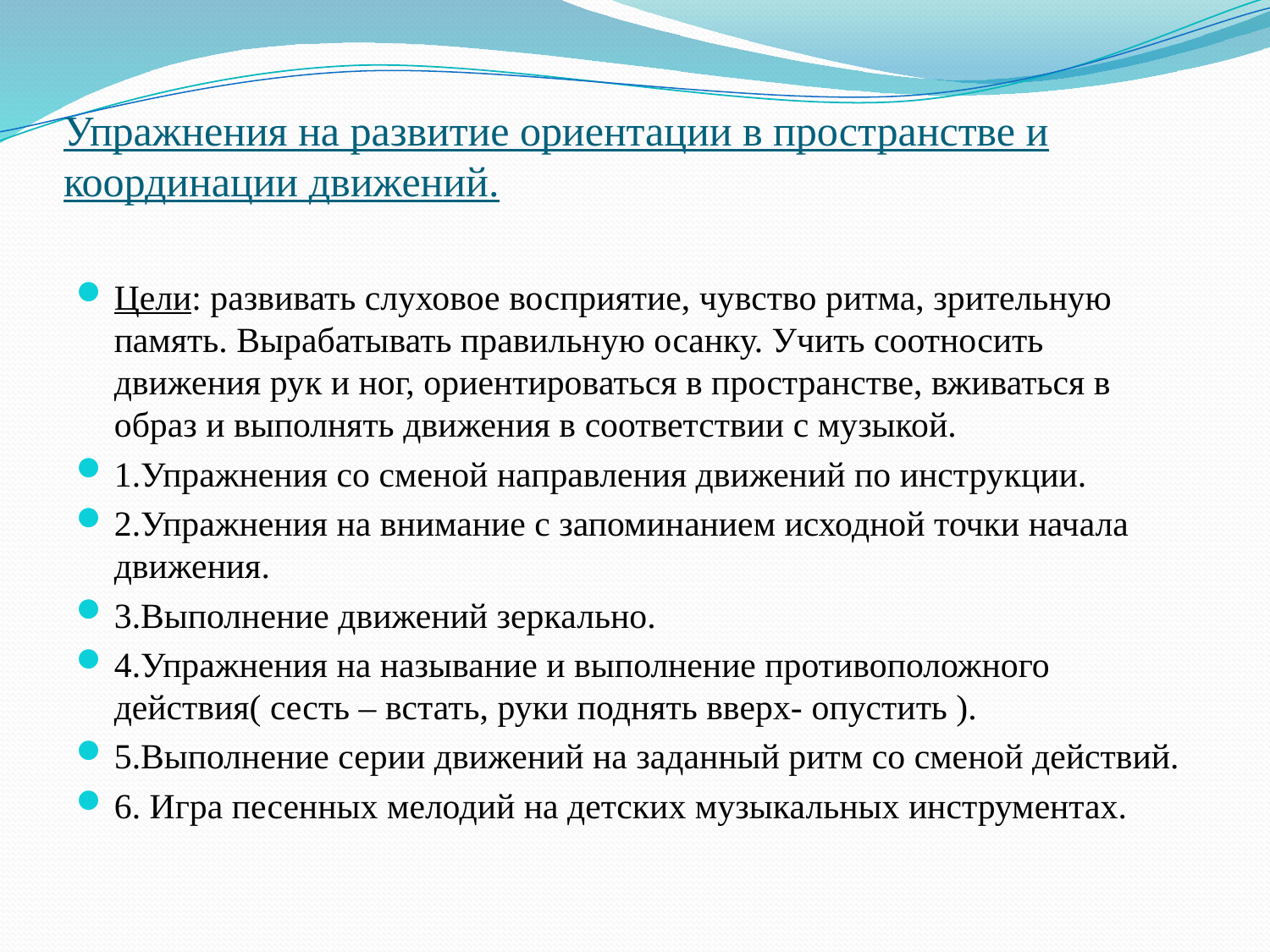

# Упражнения на развитие ориентации в пространстве и координации движений.
Цели: развивать слуховое восприятие, чувство ритма, зрительную память. Вырабатывать правильную осанку. Учить соотносить движения рук и ног, ориентироваться в пространстве, вживаться в образ и выполнять движения в соответствии с музыкой.
1.Упражнения со сменой направления движений по инструкции.
2.Упражнения на внимание с запоминанием исходной точки начала движения.
3.Выполнение движений зеркально.
4.Упражнения на называние и выполнение противоположного действия( сесть – встать, руки поднять вверх- опустить ).
5.Выполнение серии движений на заданный ритм со сменой действий.
6. Игра песенных мелодий на детских музыкальных инструментах.